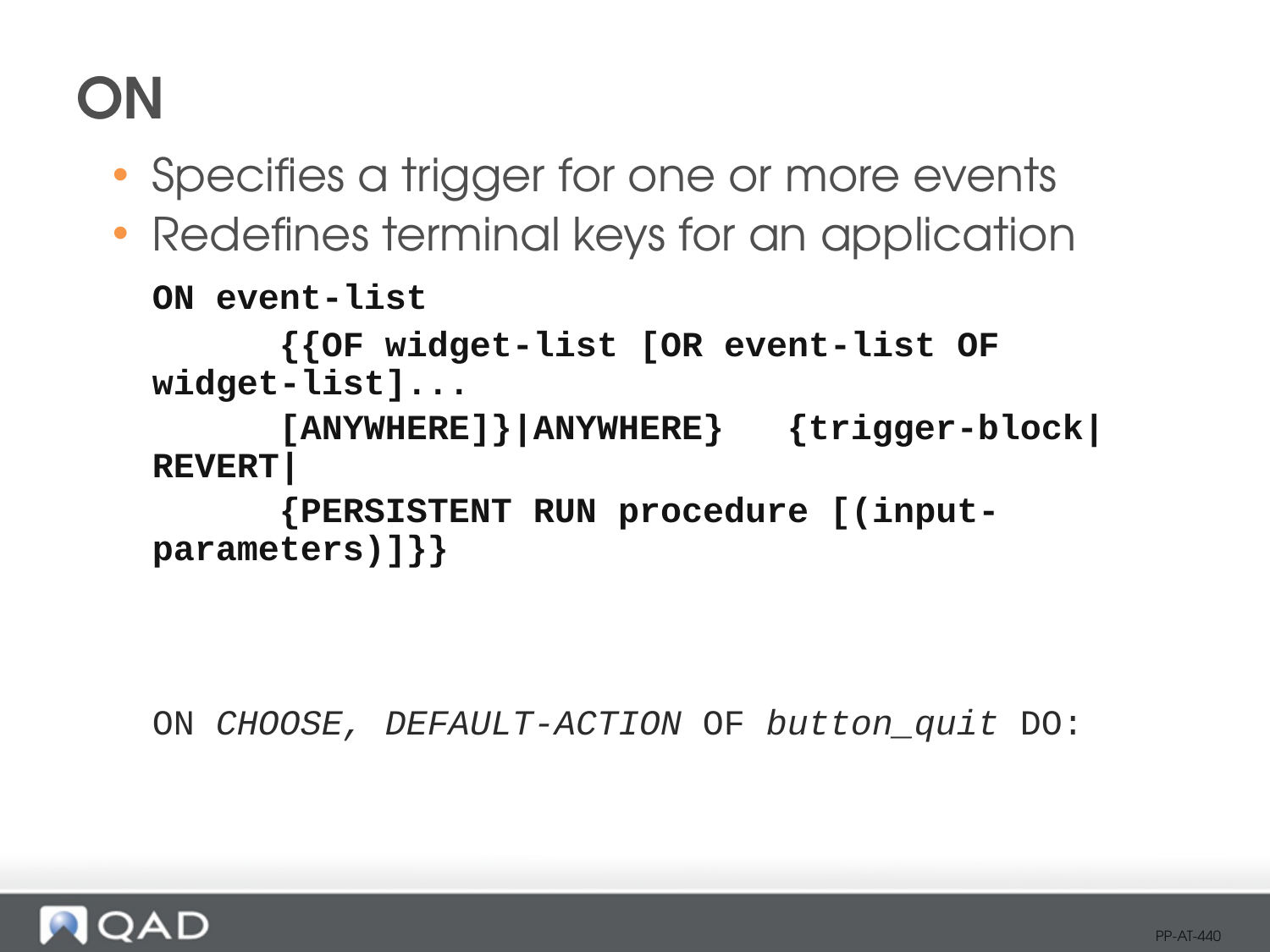

# ON
Specifies a trigger for one or more events
Redefines terminal keys for an application
	ON event-list
		{{OF widget-list [OR event-list OF widget-list]...
		[ANYWHERE]}|ANYWHERE}	{trigger-block|REVERT|
		{PERSISTENT RUN procedure [(input-parameters)]}}

	ON CHOOSE, DEFAULT-ACTION OF button_quit DO:
PP-AT-440